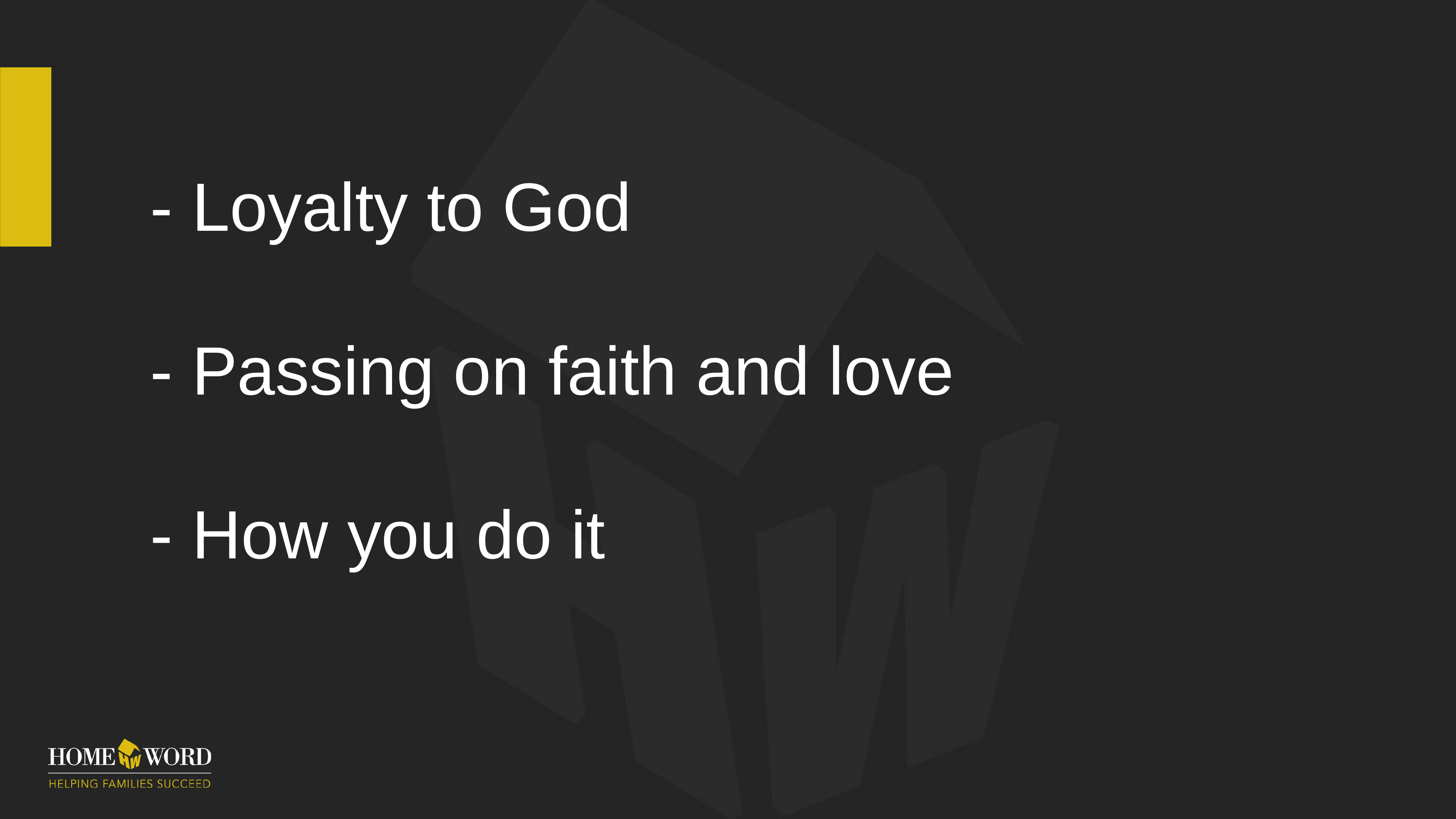

# - Loyalty to God

- Passing on faith and love

- How you do it